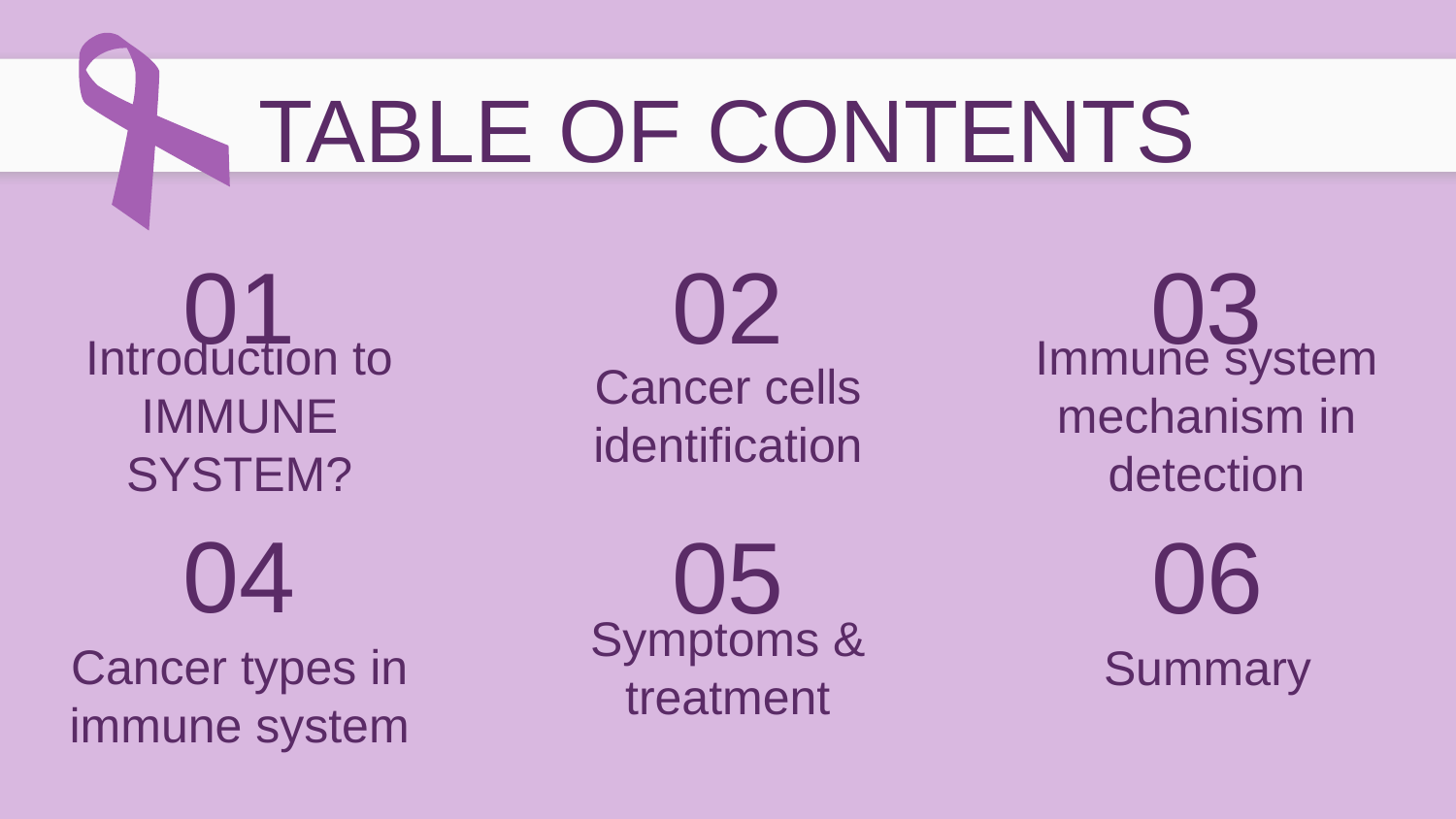

# TABLE OF CONTENTS
01
02
03
Introduction to IMMUNE SYSTEM?
Cancer cells identification
Immune system mechanism in detection
04
05
06
Symptoms & treatment
Summary
Cancer types in immune system